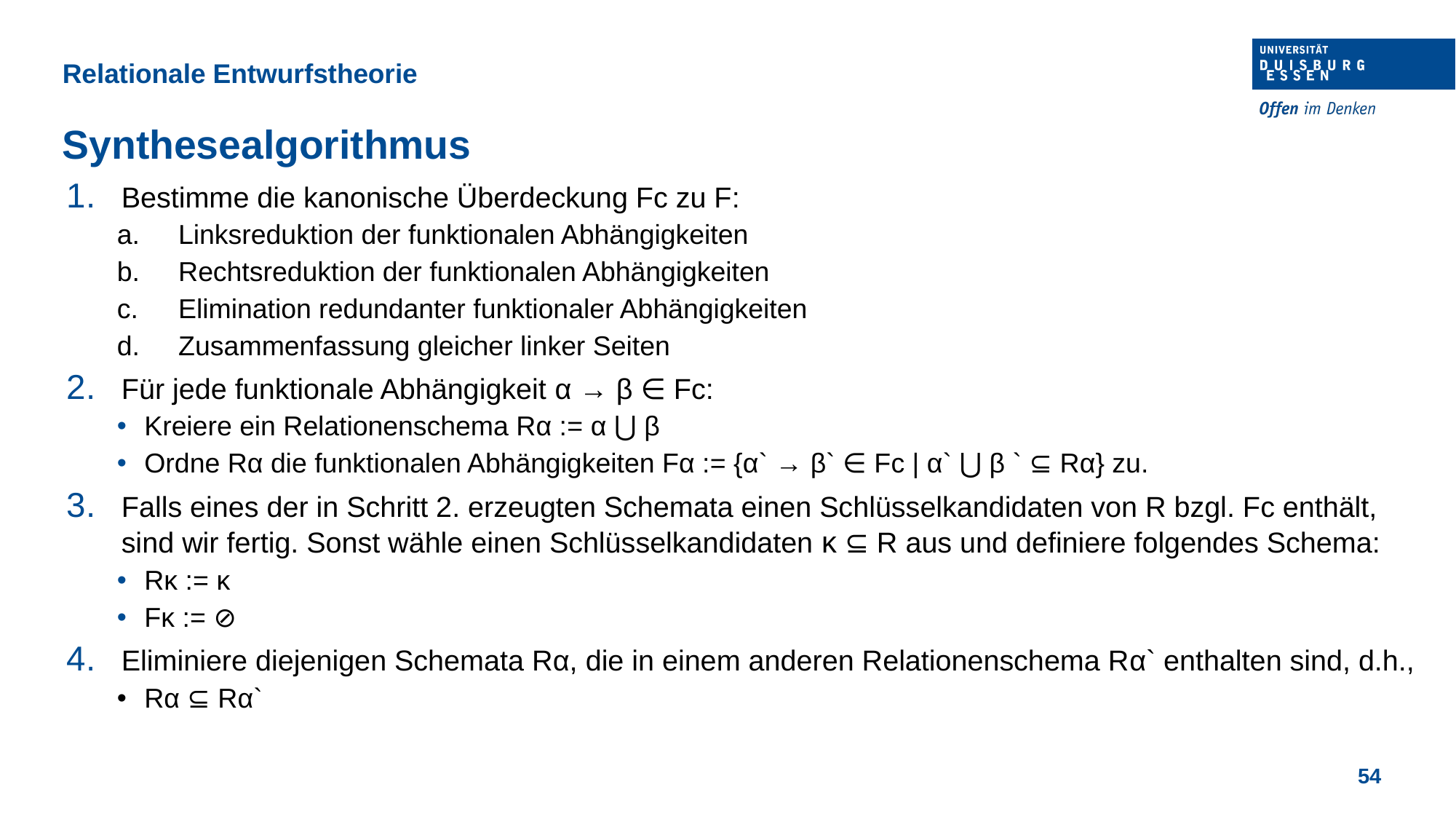

Relationale Entwurfstheorie
Synthesealgorithmus
Bestimme die kanonische Überdeckung Fc zu F:
Linksreduktion der funktionalen Abhängigkeiten
Rechtsreduktion der funktionalen Abhängigkeiten
Elimination redundanter funktionaler Abhängigkeiten
Zusammenfassung gleicher linker Seiten
Für jede funktionale Abhängigkeit α → β ∈ Fc:
Kreiere ein Relationenschema Rα := α ⋃ β
Ordne Rα die funktionalen Abhängigkeiten Fα := {α` → β` ∈ Fc | α` ⋃ β ` ⊆ Rα} zu.
Falls eines der in Schritt 2. erzeugten Schemata einen Schlüsselkandidaten von R bzgl. Fc enthält,
sind wir fertig. Sonst wähle einen Schlüsselkandidaten κ ⊆ R aus und definiere folgendes Schema:
Rκ := κ
Fκ := ⊘
Eliminiere diejenigen Schemata Rα, die in einem anderen Relationenschema Rα` enthalten sind, d.h.,
Rα ⊆ Rα`
54